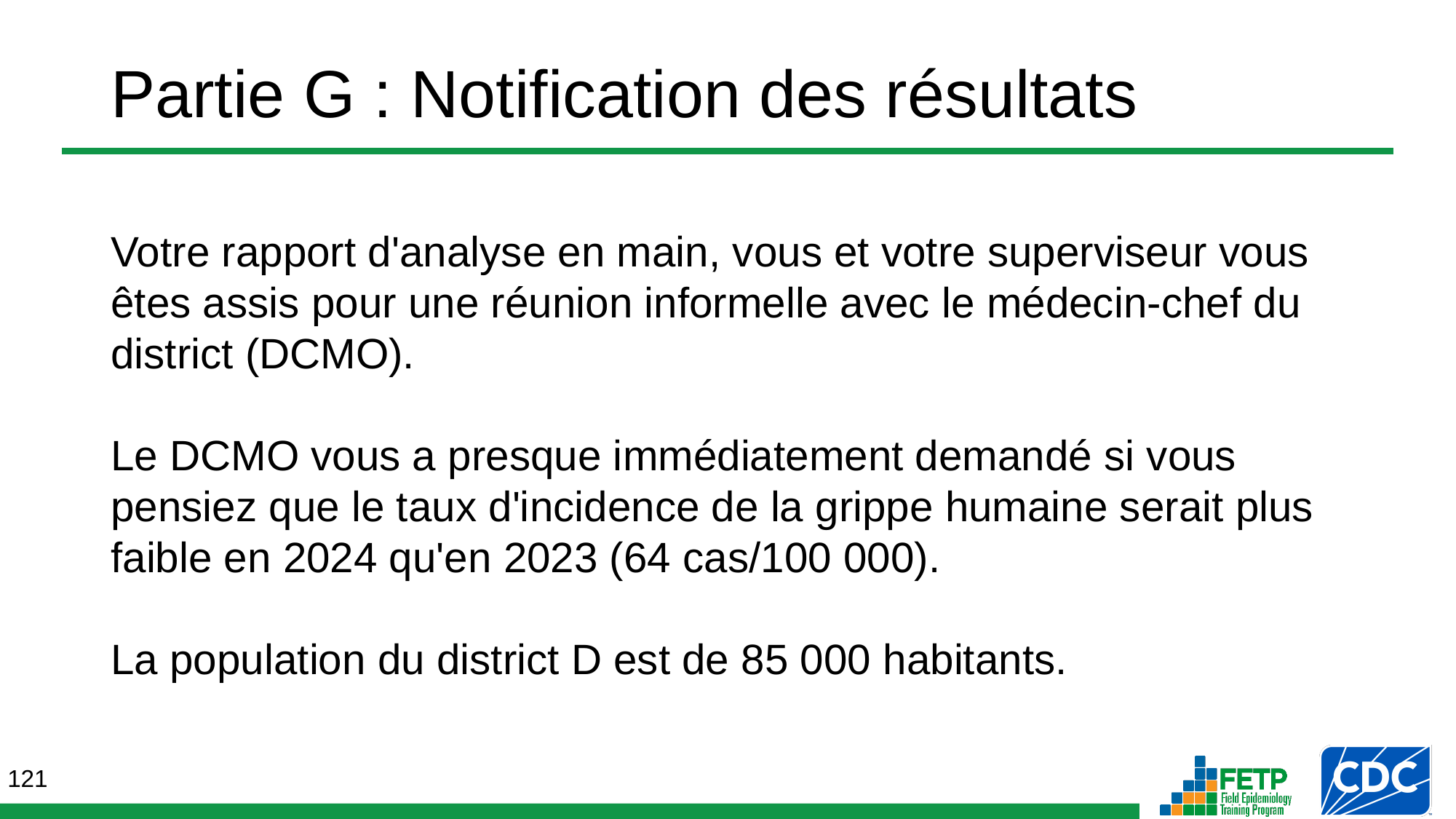

# Partie G : Notification des résultats
Votre rapport d'analyse en main, vous et votre superviseur vous êtes assis pour une réunion informelle avec le médecin-chef du district (DCMO).

Le DCMO vous a presque immédiatement demandé si vous pensiez que le taux d'incidence de la grippe humaine serait plus faible en 2024 qu'en 2023 (64 cas/100 000).

La population du district D est de 85 000 habitants.